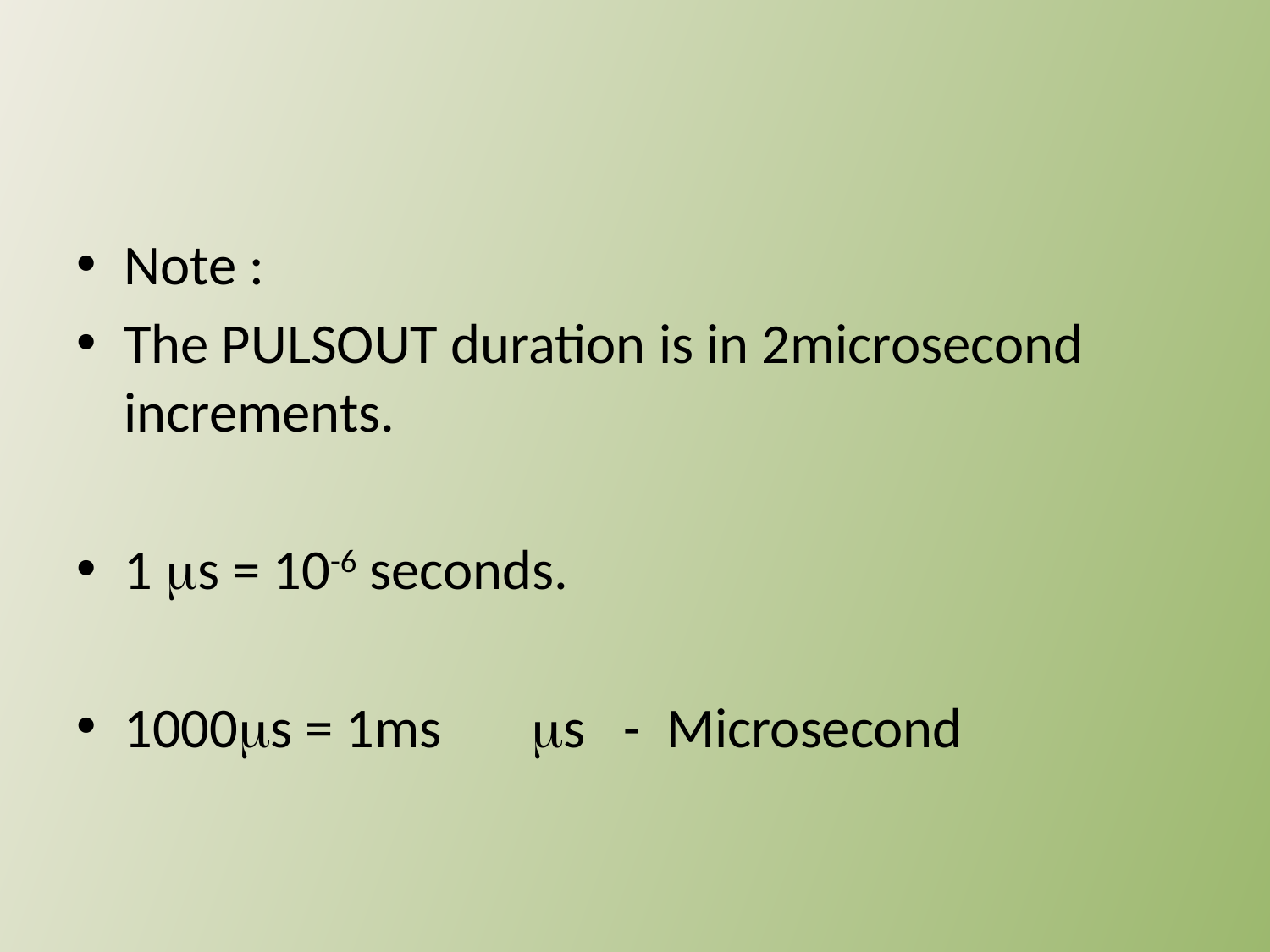

#
Note :
The PULSOUT duration is in 2microsecond  increments.

1 μs = 10-6 seconds.

1000μs = 1ms       μs   -  Microsecond